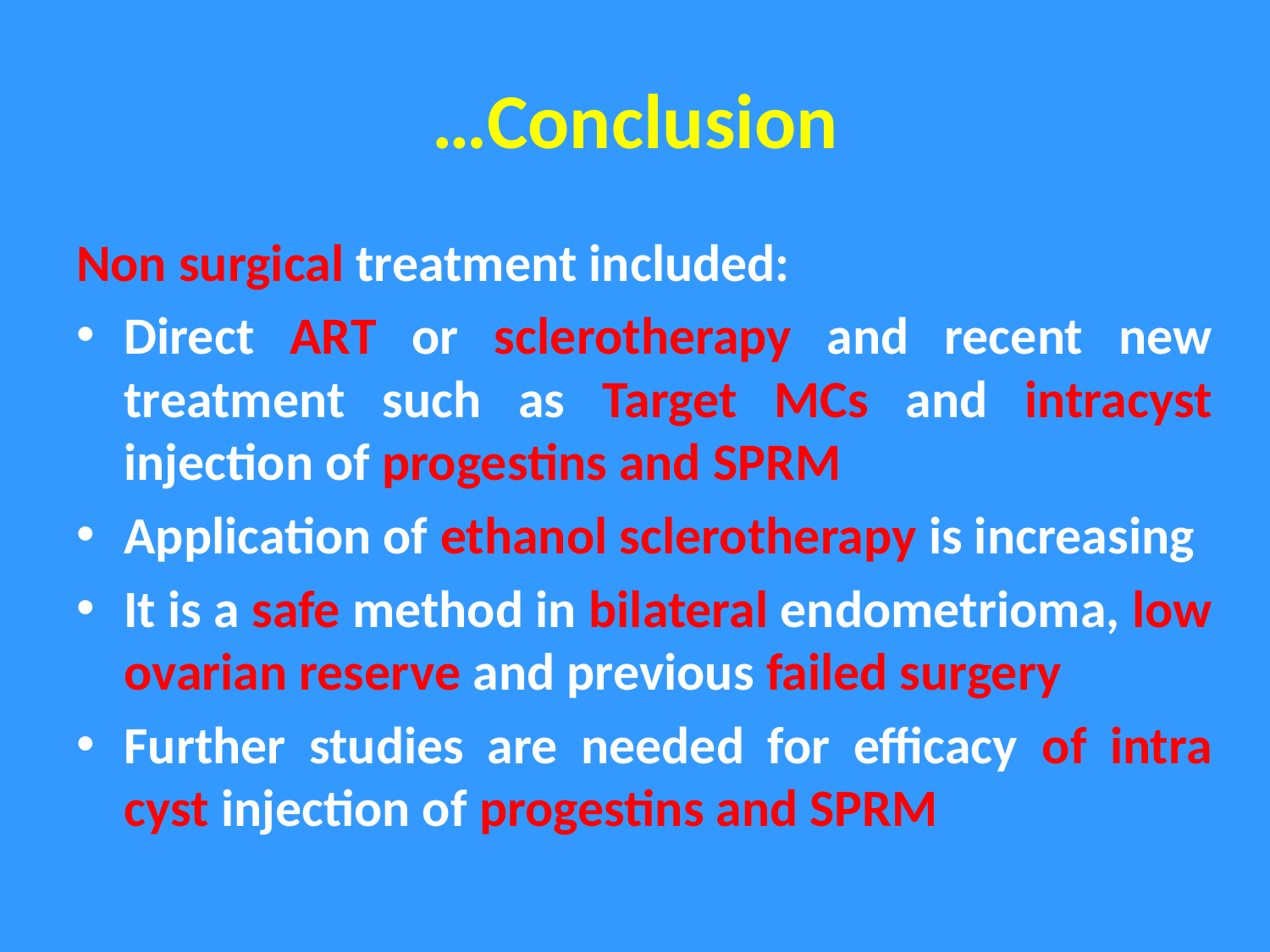

# …Conclusion
Non surgical treatment included:
Direct ART or sclerotherapy and recent new treatment such as Target MCs and intracyst injection of progestins and SPRM
Application of ethanol sclerotherapy is increasing
It is a safe method in bilateral endometrioma, low ovarian reserve and previous failed surgery
Further studies are needed for efficacy of intra cyst injection of progestins and SPRM